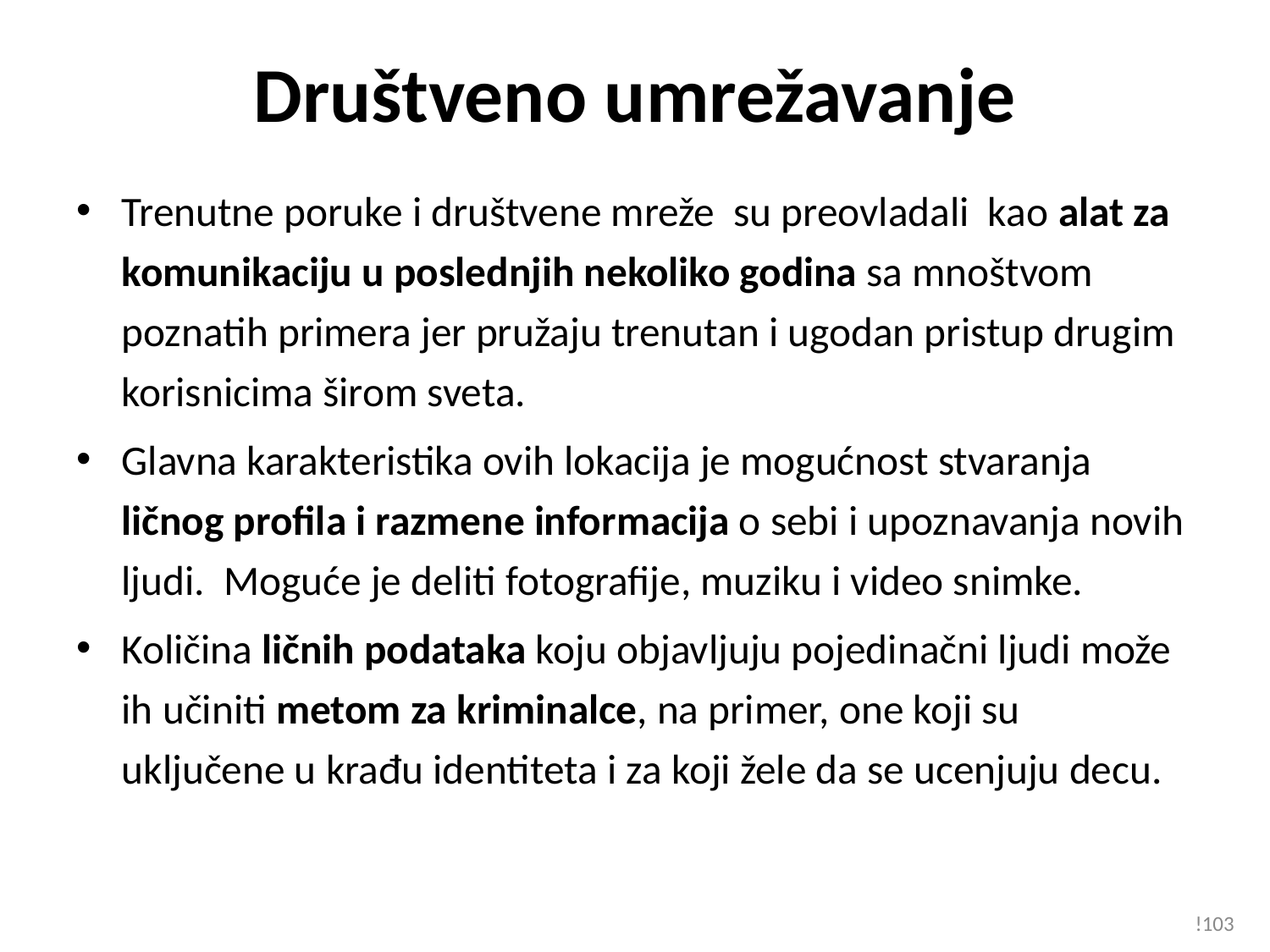

# Društveno umrežavanje
Trenutne poruke i društvene mreže  su preovladali  kao alat za komunikaciju u poslednjih nekoliko godina sa mnoštvom poznatih primera jer pružaju trenutan i ugodan pristup drugim korisnicima širom sveta.
Glavna karakteristika ovih lokacija je mogućnost stvaranja ličnog profila i razmene informacija o sebi i upoznavanja novih ljudi.  Moguće je deliti fotografije, muziku i video snimke.
Količina ličnih podataka koju objavljuju pojedinačni ljudi može ih učiniti metom za kriminalce, na primer, one koji su uključene u krađu identiteta i za koji žele da se ucenjuju decu.
!103